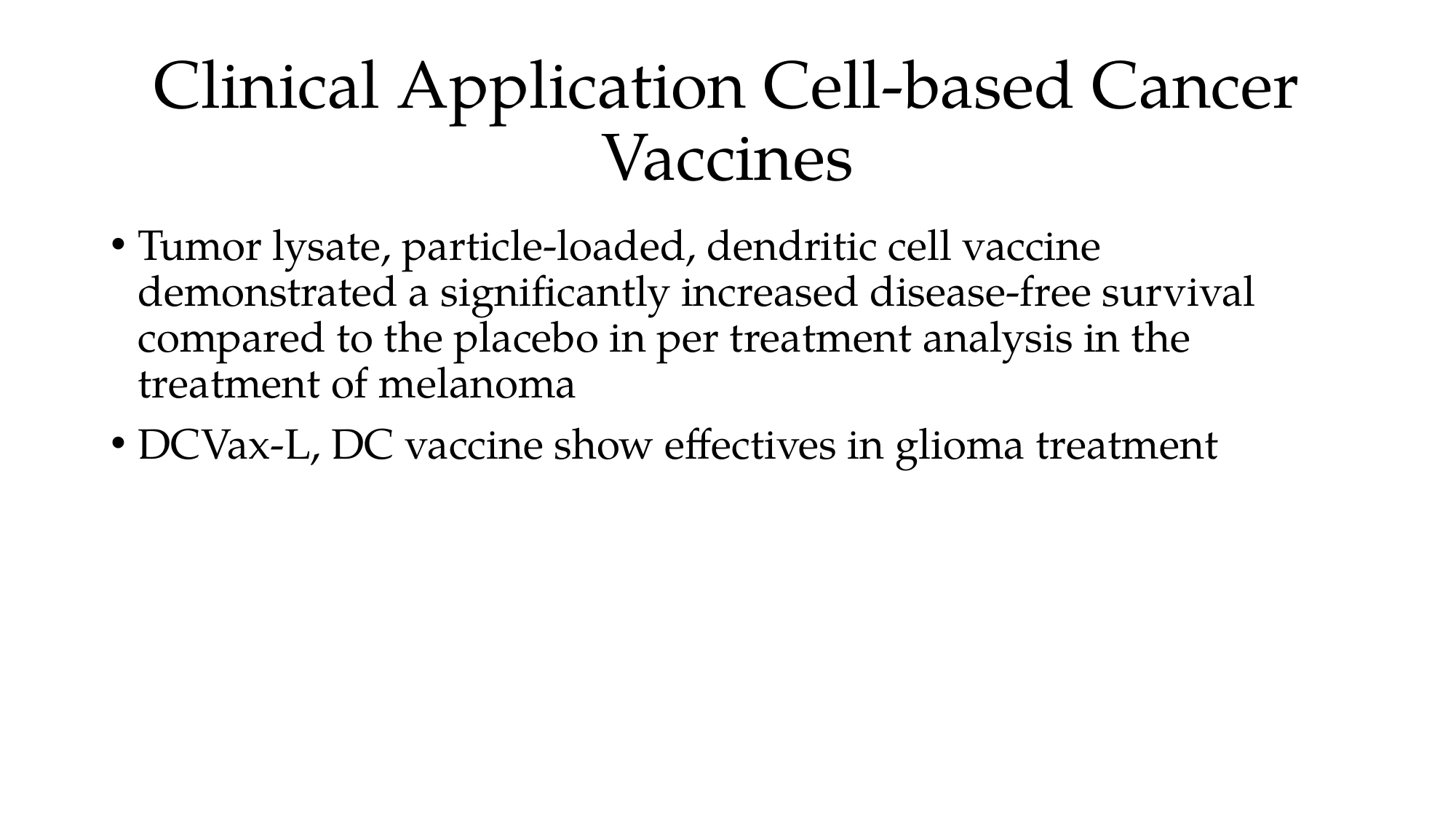

# Clinical Application Cell-based Cancer Vaccines
Tumor lysate, particle-loaded, dendritic cell vaccine demonstrated a significantly increased disease-free survival compared to the placebo in per treatment analysis in the treatment of melanoma
DCVax‐L, DC vaccine show effectives in glioma treatment